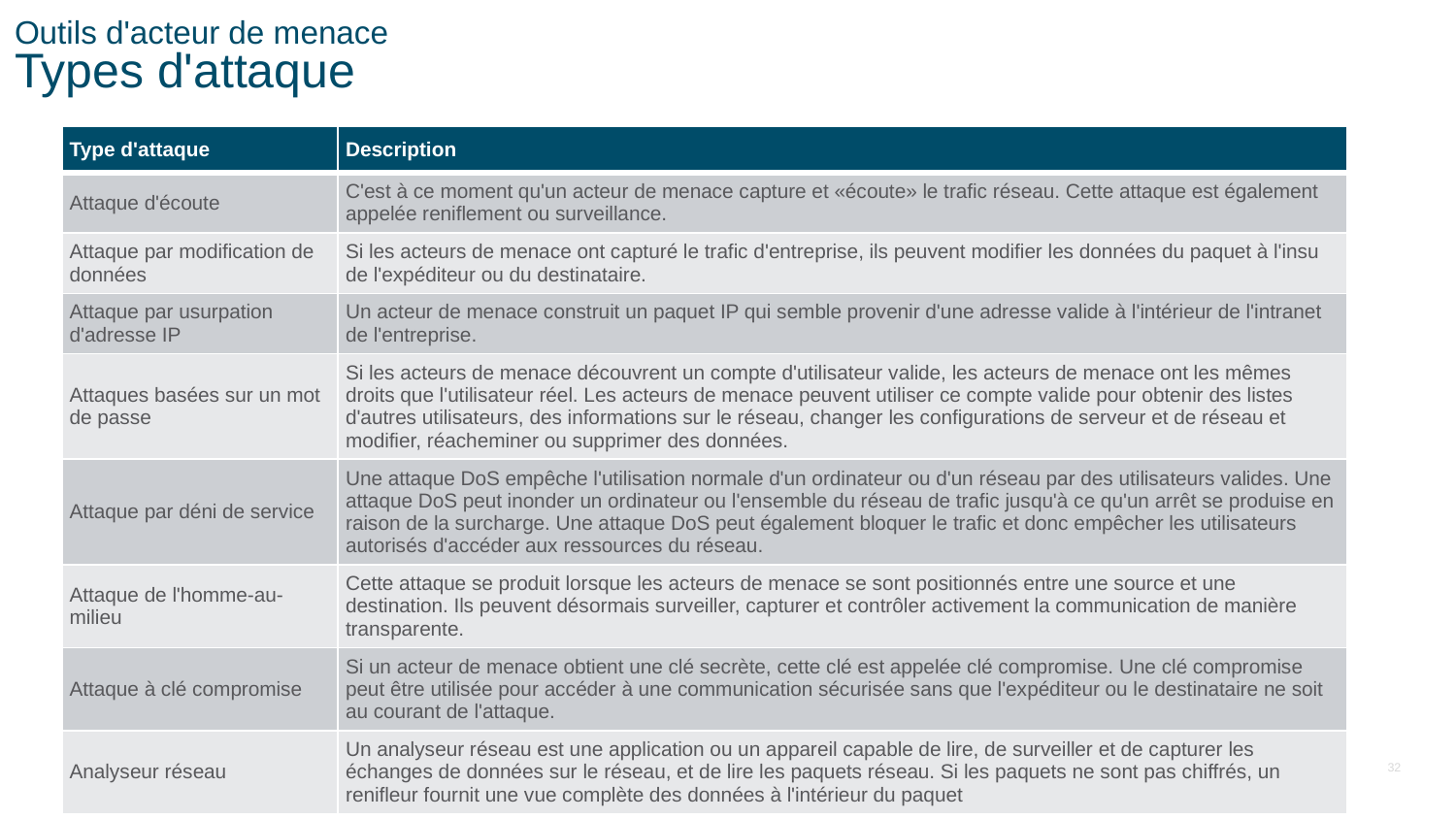

# Outils d'acteur de menace Types d'attaque
| Type d'attaque | Description |
| --- | --- |
| Attaque d'écoute | C'est à ce moment qu'un acteur de menace capture et «écoute» le trafic réseau. Cette attaque est également appelée reniflement ou surveillance. |
| Attaque par modification de données | Si les acteurs de menace ont capturé le trafic d'entreprise, ils peuvent modifier les données du paquet à l'insu de l'expéditeur ou du destinataire. |
| Attaque par usurpation d'adresse IP | Un acteur de menace construit un paquet IP qui semble provenir d'une adresse valide à l'intérieur de l'intranet de l'entreprise. |
| Attaques basées sur un mot de passe | Si les acteurs de menace découvrent un compte d'utilisateur valide, les acteurs de menace ont les mêmes droits que l'utilisateur réel. Les acteurs de menace peuvent utiliser ce compte valide pour obtenir des listes d'autres utilisateurs, des informations sur le réseau, changer les configurations de serveur et de réseau et modifier, réacheminer ou supprimer des données. |
| Attaque par déni de service | Une attaque DoS empêche l'utilisation normale d'un ordinateur ou d'un réseau par des utilisateurs valides. Une attaque DoS peut inonder un ordinateur ou l'ensemble du réseau de trafic jusqu'à ce qu'un arrêt se produise en raison de la surcharge. Une attaque DoS peut également bloquer le trafic et donc empêcher les utilisateurs autorisés d'accéder aux ressources du réseau. |
| Attaque de l'homme-au-milieu | Cette attaque se produit lorsque les acteurs de menace se sont positionnés entre une source et une destination. Ils peuvent désormais surveiller, capturer et contrôler activement la communication de manière transparente. |
| Attaque à clé compromise | Si un acteur de menace obtient une clé secrète, cette clé est appelée clé compromise. Une clé compromise peut être utilisée pour accéder à une communication sécurisée sans que l'expéditeur ou le destinataire ne soit au courant de l'attaque. |
| Analyseur réseau | Un analyseur réseau est une application ou un appareil capable de lire, de surveiller et de capturer les échanges de données sur le réseau, et de lire les paquets réseau. Si les paquets ne sont pas chiffrés, un renifleur fournit une vue complète des données à l'intérieur du paquet |